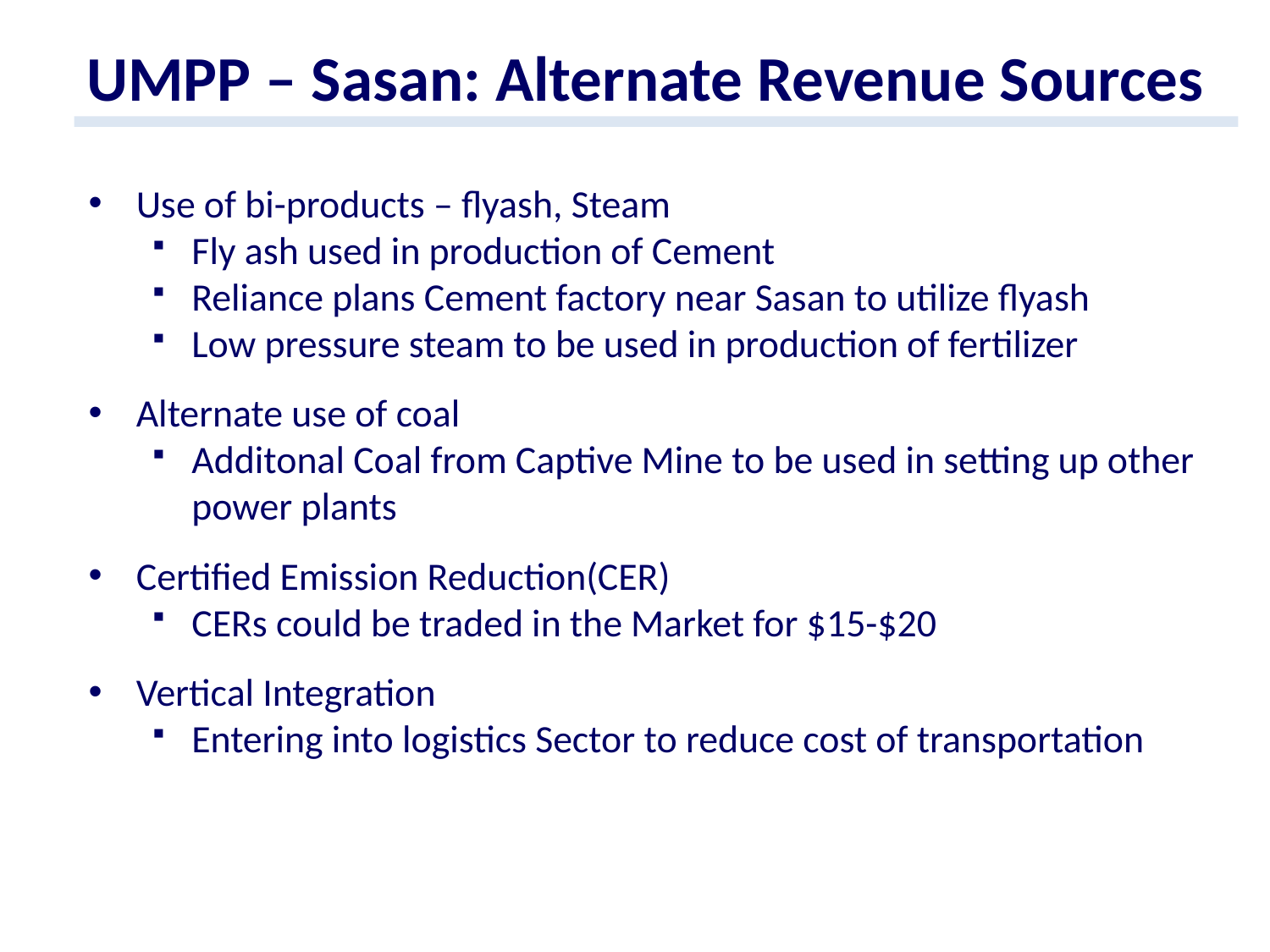

UMPP – Sasan: Alternate Revenue Sources

Use of bi-products – flyash, Steam
Fly ash used in production of Cement
Reliance plans Cement factory near Sasan to utilize flyash
Low pressure steam to be used in production of fertilizer
Alternate use of coal
Additonal Coal from Captive Mine to be used in setting up other power plants
Certified Emission Reduction(CER)
CERs could be traded in the Market for $15-$20
Vertical Integration
Entering into logistics Sector to reduce cost of transportation